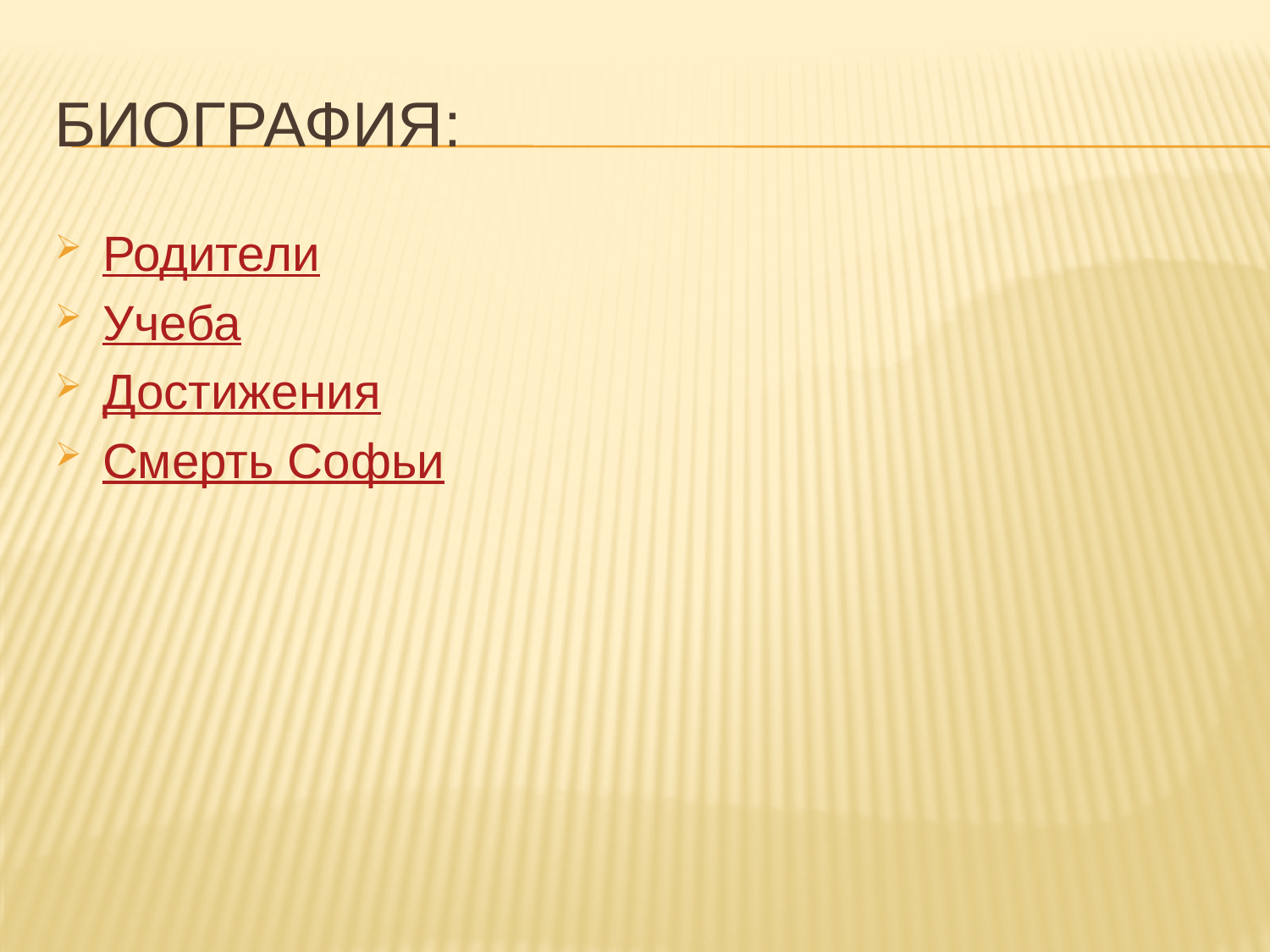

# биография:
Родители
Учеба
Достижения
Смерть Софьи